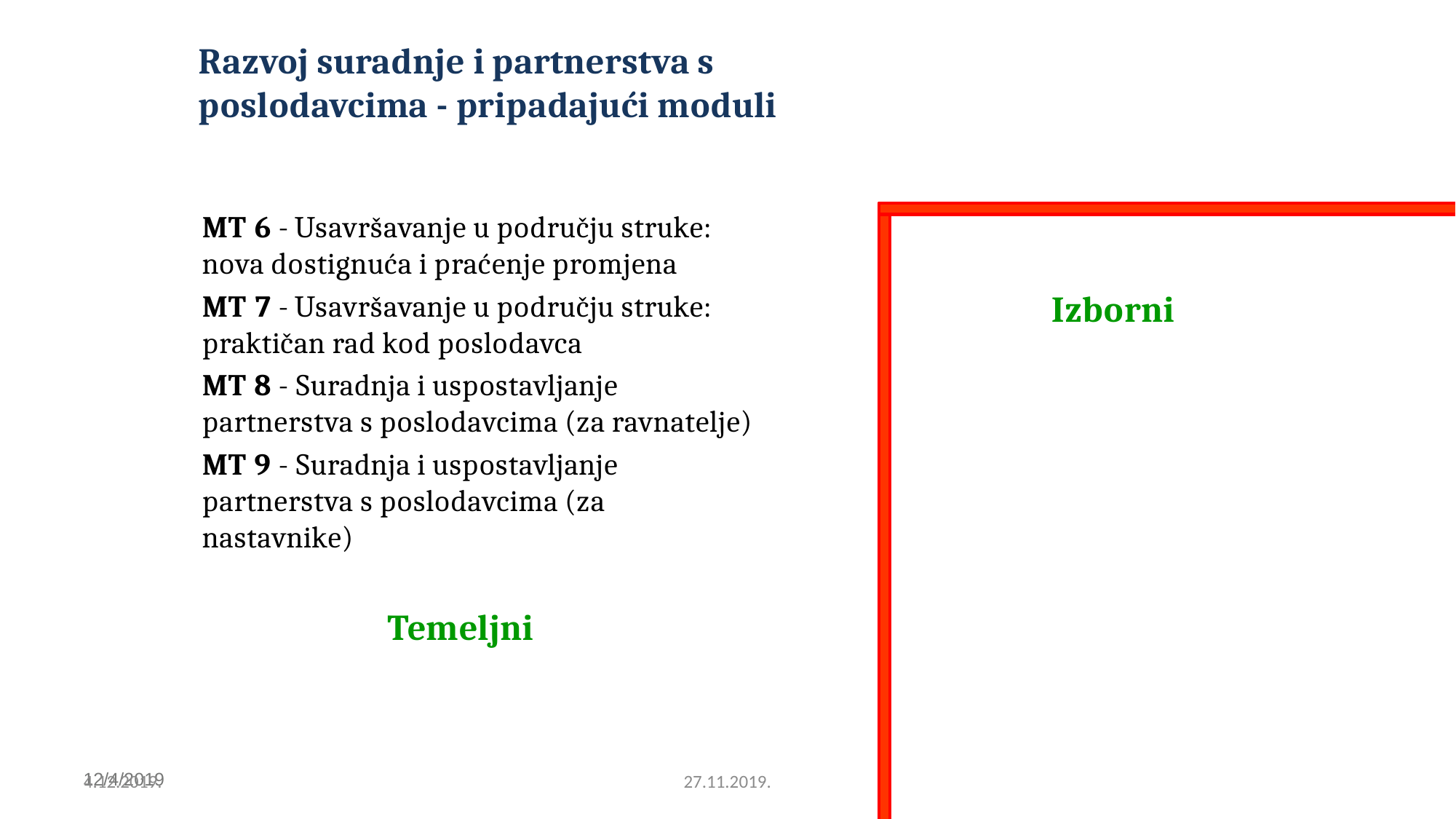

Razvoj suradnje i partnerstva s poslodavcima - pripadajući moduli
MT 6 - Usavršavanje u području struke: nova dostignuća i praćenje promjena
MT 7 - Usavršavanje u području struke: praktičan rad kod poslodavca
MT 8 - Suradnja i uspostavljanje partnerstva s poslodavcima (za ravnatelje)
MT 9 - Suradnja i uspostavljanje partnerstva s poslodavcima (za nastavnike)

Izborni
Temeljni

4.12.2019.
27.11.2019.